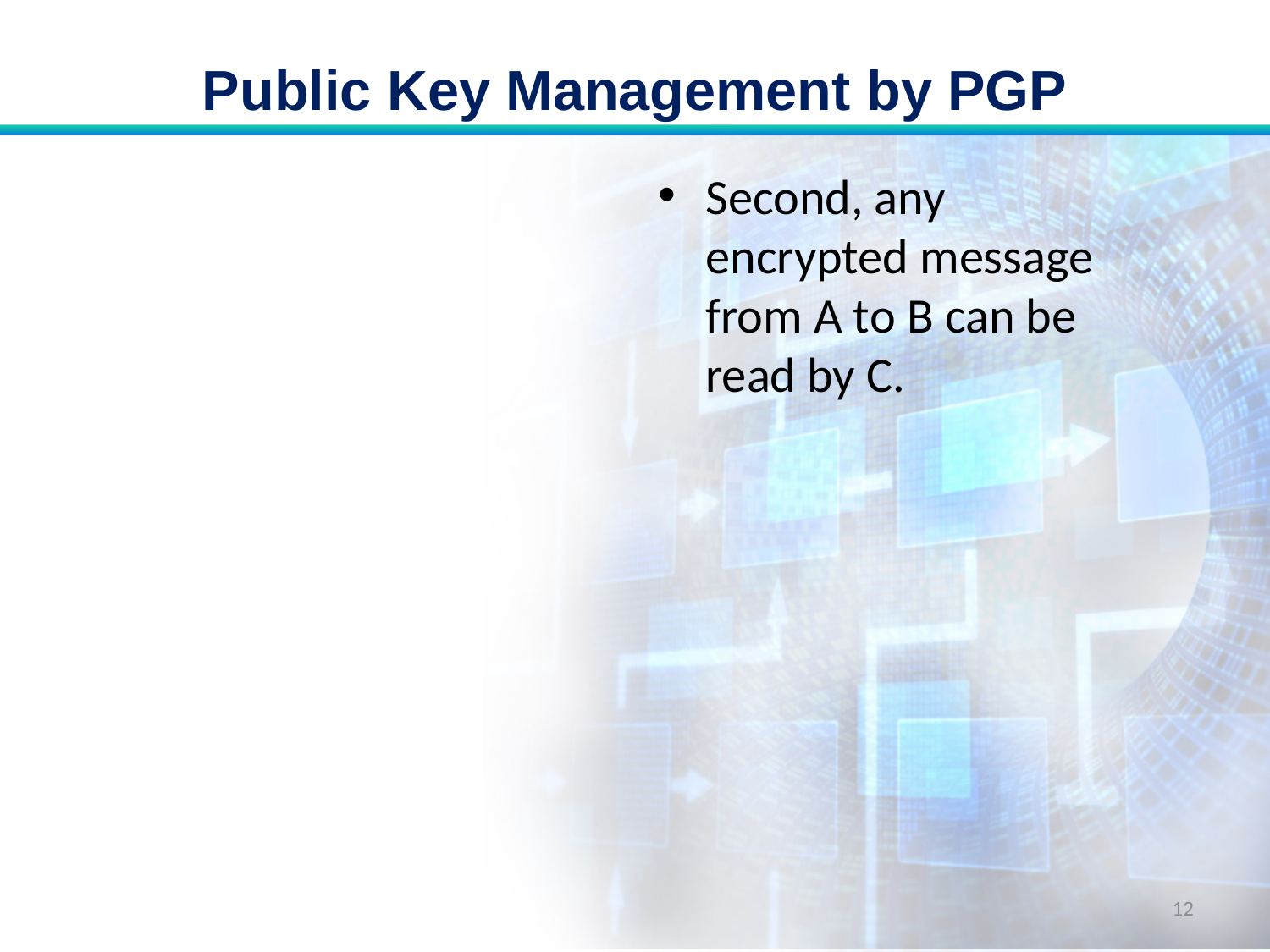

# Public Key Management by PGP
Second, any encrypted message from A to B can be read by C.
12